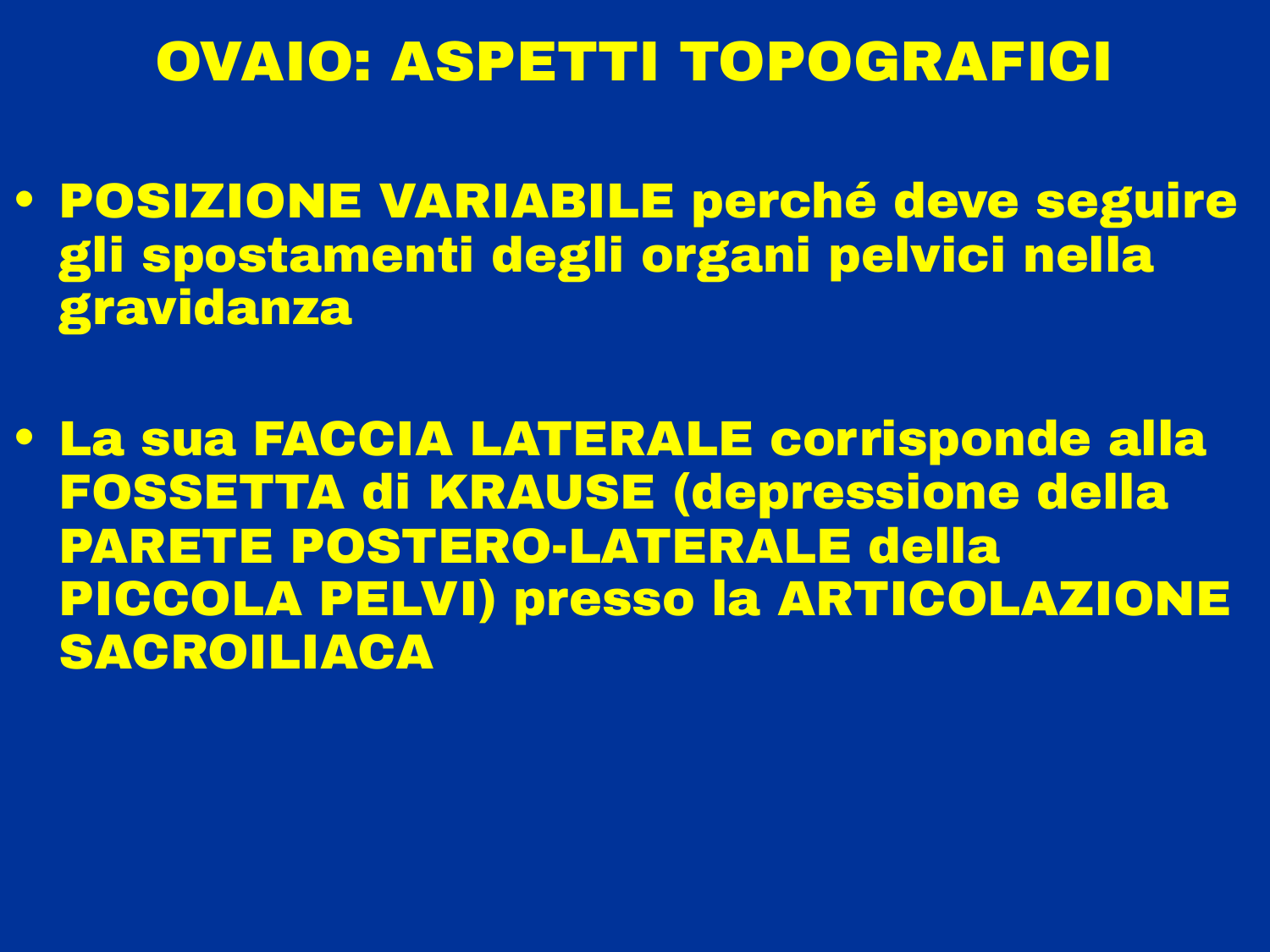

# OVAIO: ASPETTI TOPOGRAFICI
POSIZIONE VARIABILE perché deve seguire gli spostamenti degli organi pelvici nella gravidanza

La sua FACCIA LATERALE corrisponde alla FOSSETTA di KRAUSE (depressione della PARETE POSTERO-LATERALE della PICCOLA PELVI) presso la ARTICOLAZIONE SACROILIACA